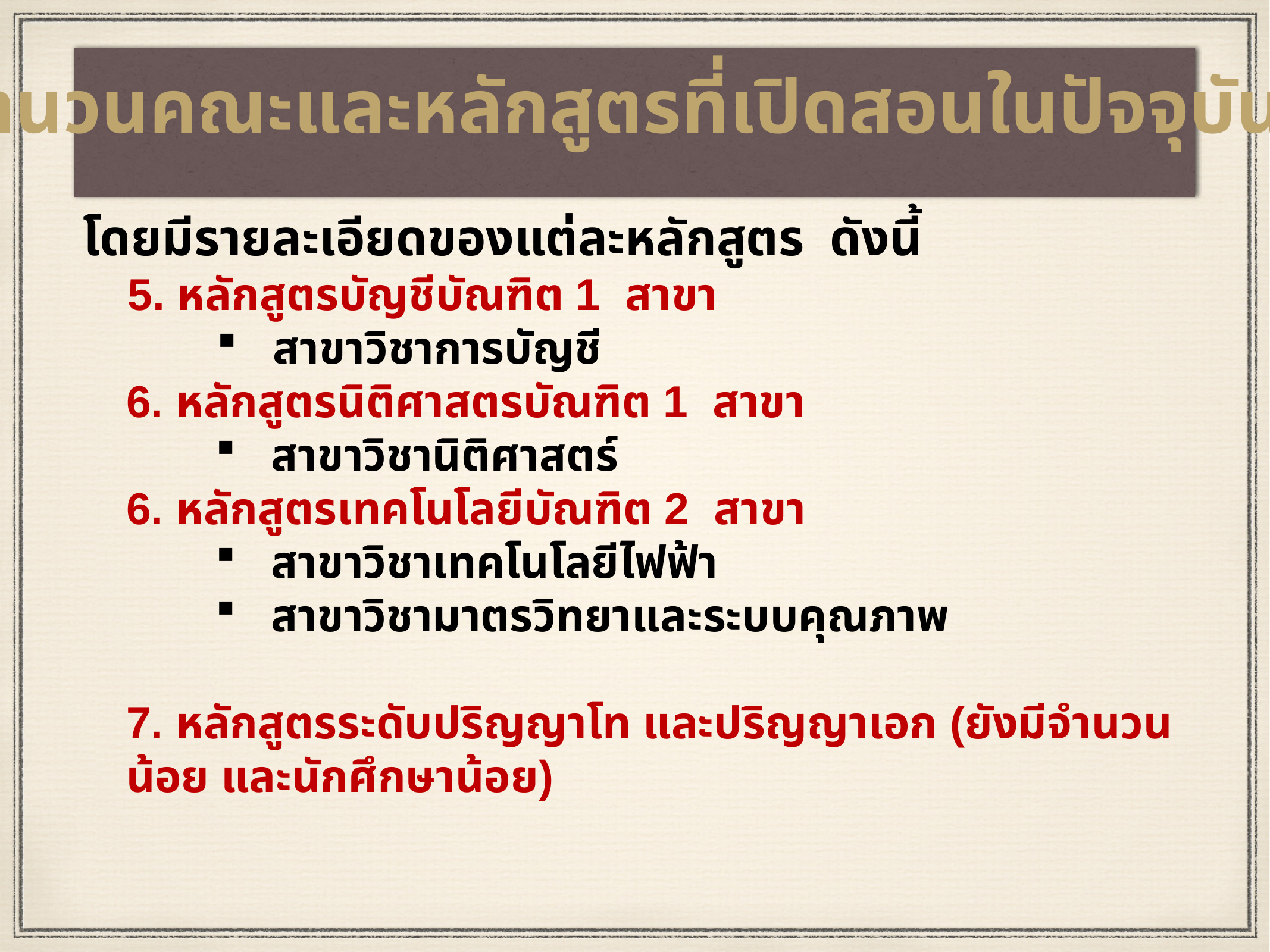

จำนวนคณะและหลักสูตรที่เปิดสอนในปัจจุบัน
โดยมีรายละเอียดของแต่ละหลักสูตร  ดังนี้
5. หลักสูตรบัญชีบัณฑิต 1  สาขา
สาขาวิชาการบัญชี
6. หลักสูตรนิติศาสตรบัณฑิต 1  สาขา
สาขาวิชานิติศาสตร์
6. หลักสูตรเทคโนโลยีบัณฑิต 2  สาขา
สาขาวิชาเทคโนโลยีไฟฟ้า
สาขาวิชามาตรวิทยาและระบบคุณภาพ

7. หลักสูตรระดับปริญญาโท และปริญญาเอก (ยังมีจำนวนน้อย และนักศึกษาน้อย)